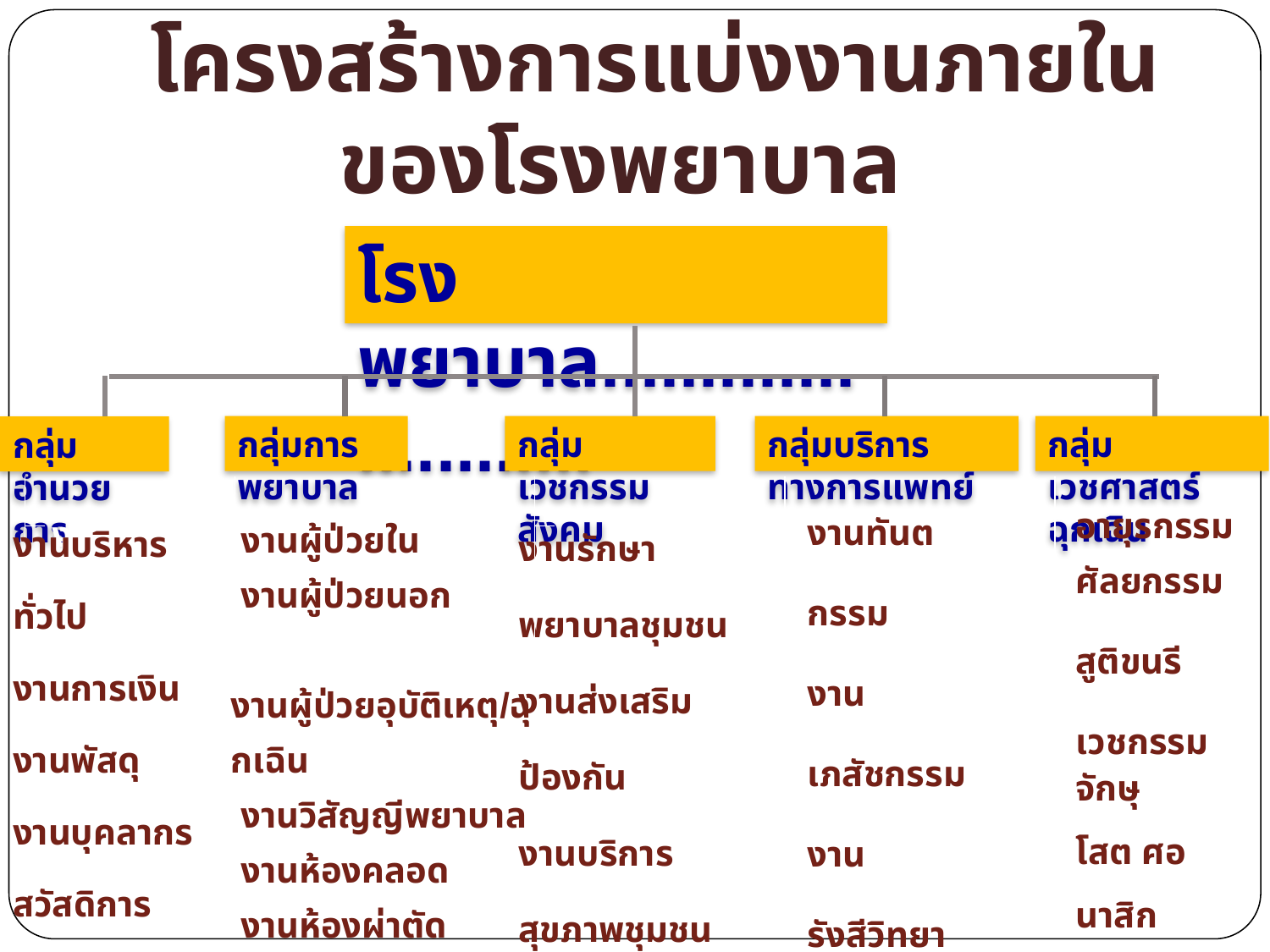

โครงสร้างการแบ่งงานภายในของโรงพยาบาล
โรงพยาบาล.........................
กลุ่มการพยาบาล
กลุ่มเวชกรรมสังคม
กลุ่มบริการทางการแพทย์
กลุ่มเวชศาสตร์ฉุกเฉิน
กลุ่มอำนวยการ
งานทันตกรรม
งานเภสัชกรรม
งานรังสีวิทยา
งานเวชกรรมฟื้นฟู
งานบริหารทั่วไป
งานการเงิน
งานพัสดุ
งานบุคลากร
สวัสดิการสังคม
แผนและยุทธศาสตร์
อายุรกรรม
ศัลยกรรม
สูติขนรีเวชกรรม
จักษุ
โสต ศอ นาสิก
งานบริหารทั่วไป
งานการเงิน
งานพัสดุ
งานบุคลากร
สวัสดิการสังคม
แผนและยุทธศาสตร์
งานบริหารทั่วไป
งานการเงิน
งานพัสดุ
งานบุคลากร
สวัสดิการสังคม
แผนและยุทธศาสตร์
งานรักษาพยาบาลชุมชน
งานส่งเสริมป้องกัน
งานบริการสุขภาพชุมชน

 งานผู้ป่วยใน
 งานผู้ป่วยนอก
 งานผู้ป่วยอุบัติเหตุ/ฉุกเฉิน
 งานวิสัญญีพยาบาล
 งานห้องคลอด
 งานห้องผ่าตัด
 งานงานป้องกันควบคุมการติดชื้อ
 งานจ่ายกลาง
 งานผู้ป่วยใน
 งานผู้ป่วยนอก
 งานผู้ป่วยอุบัติเหตุ/ฉุกเฉิน
 งานวิสัญญีพยาบาล
 งานห้องคลอด
 งานห้องผ่าตัด
 งานงานป้องกันควบคุมการติดชื้อ
 งานจ่ายกลาง